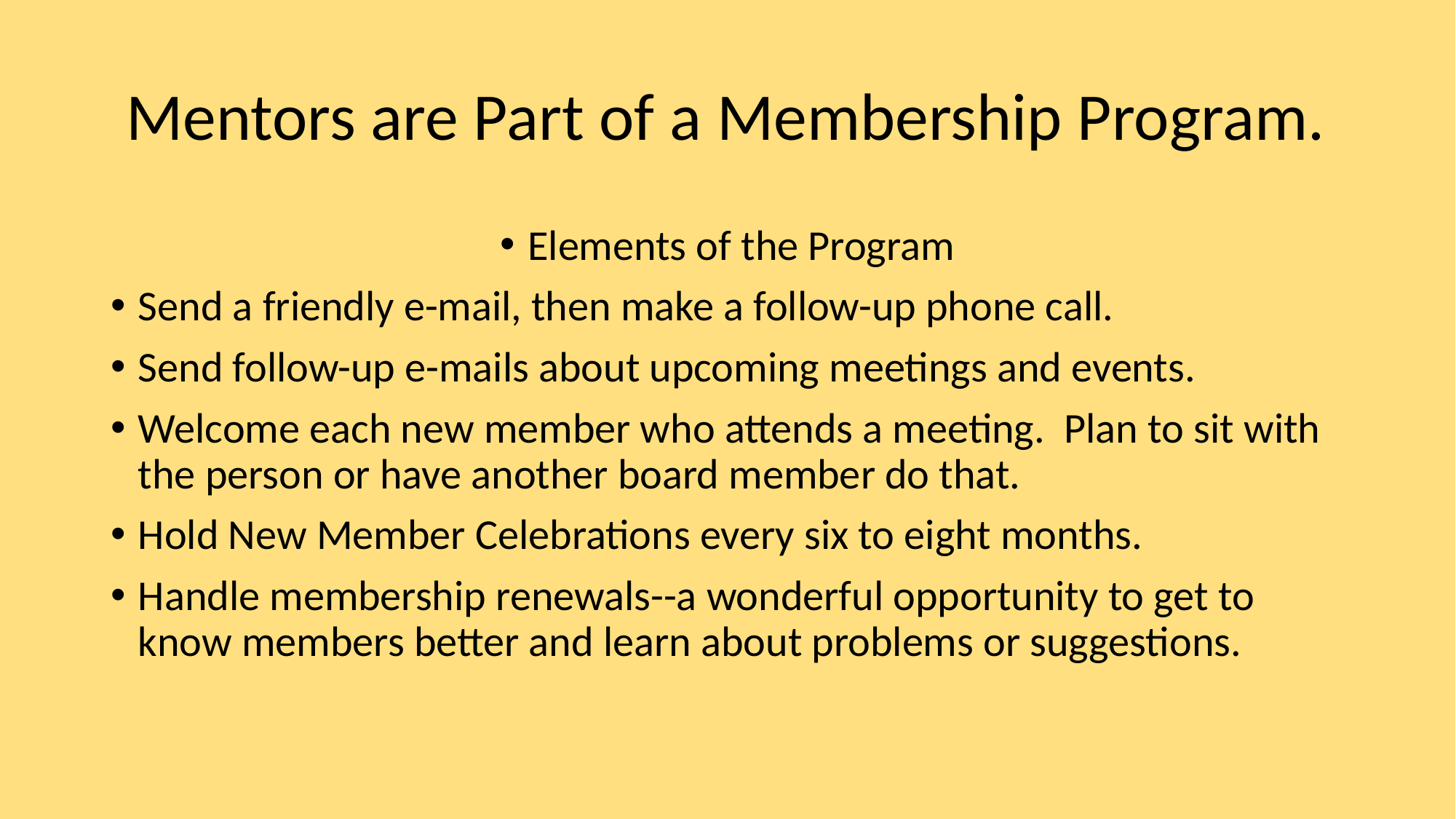

# Mentors are Part of a Membership Program.
Elements of the Program
Send a friendly e-mail, then make a follow-up phone call.
Send follow-up e-mails about upcoming meetings and events.
Welcome each new member who attends a meeting.  Plan to sit with the person or have another board member do that.
Hold New Member Celebrations every six to eight months.
Handle membership renewals--a wonderful opportunity to get to know members better and learn about problems or suggestions.